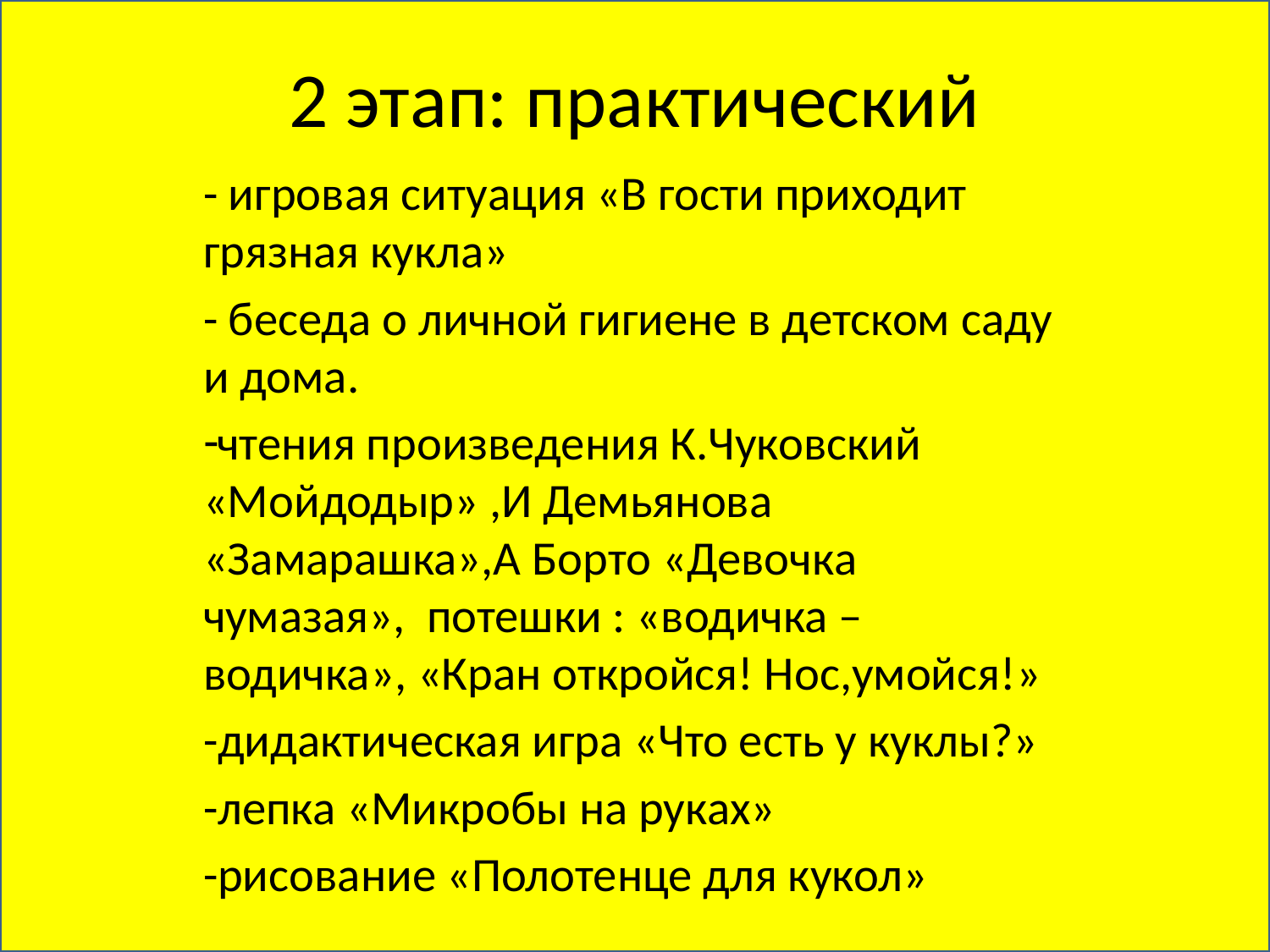

# 2 этап: практический
- игровая ситуация «В гости приходит грязная кукла»
- беседа о личной гигиене в детском саду и дома.
чтения произведения К.Чуковский «Мойдодыр» ,И Демьянова «Замарашка»,А Борто «Девочка чумазая»,  потешки : «водичка –водичка», «Кран откройся! Нос,умойся!»
-дидактическая игра «Что есть у куклы?»
-лепка «Микробы на руках»
-рисование «Полотенце для кукол»